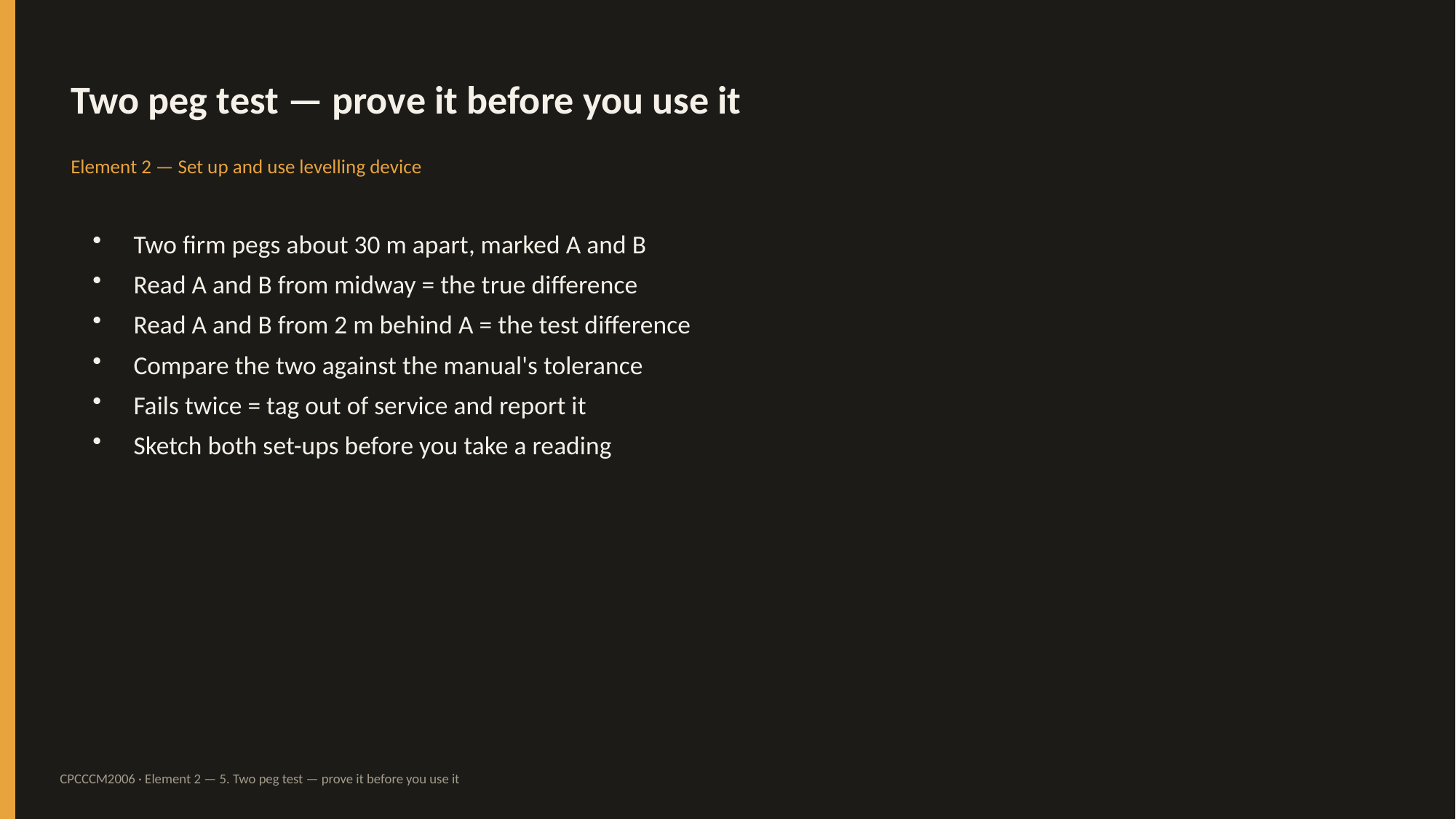

Two peg test — prove it before you use it
Element 2 — Set up and use levelling device
Two firm pegs about 30 m apart, marked A and B
Read A and B from midway = the true difference
Read A and B from 2 m behind A = the test difference
Compare the two against the manual's tolerance
Fails twice = tag out of service and report it
Sketch both set-ups before you take a reading
CPCCCM2006 · Element 2 — 5. Two peg test — prove it before you use it